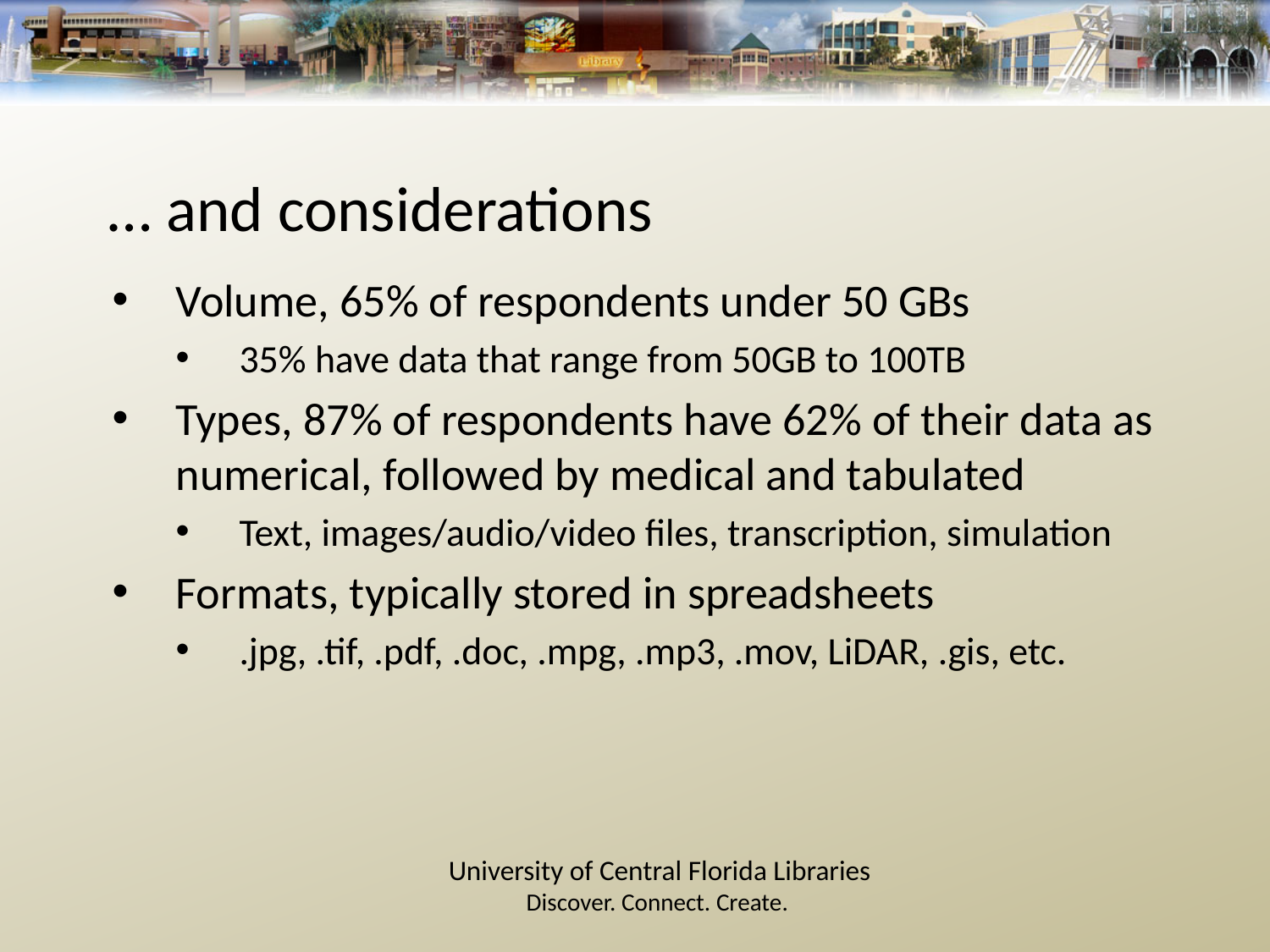

# … and considerations
Volume, 65% of respondents under 50 GBs
35% have data that range from 50GB to 100TB
Types, 87% of respondents have 62% of their data as numerical, followed by medical and tabulated
Text, images/audio/video files, transcription, simulation
Formats, typically stored in spreadsheets
.jpg, .tif, .pdf, .doc, .mpg, .mp3, .mov, LiDAR, .gis, etc.

University of Central Florida Libraries
Discover. Connect. Create.